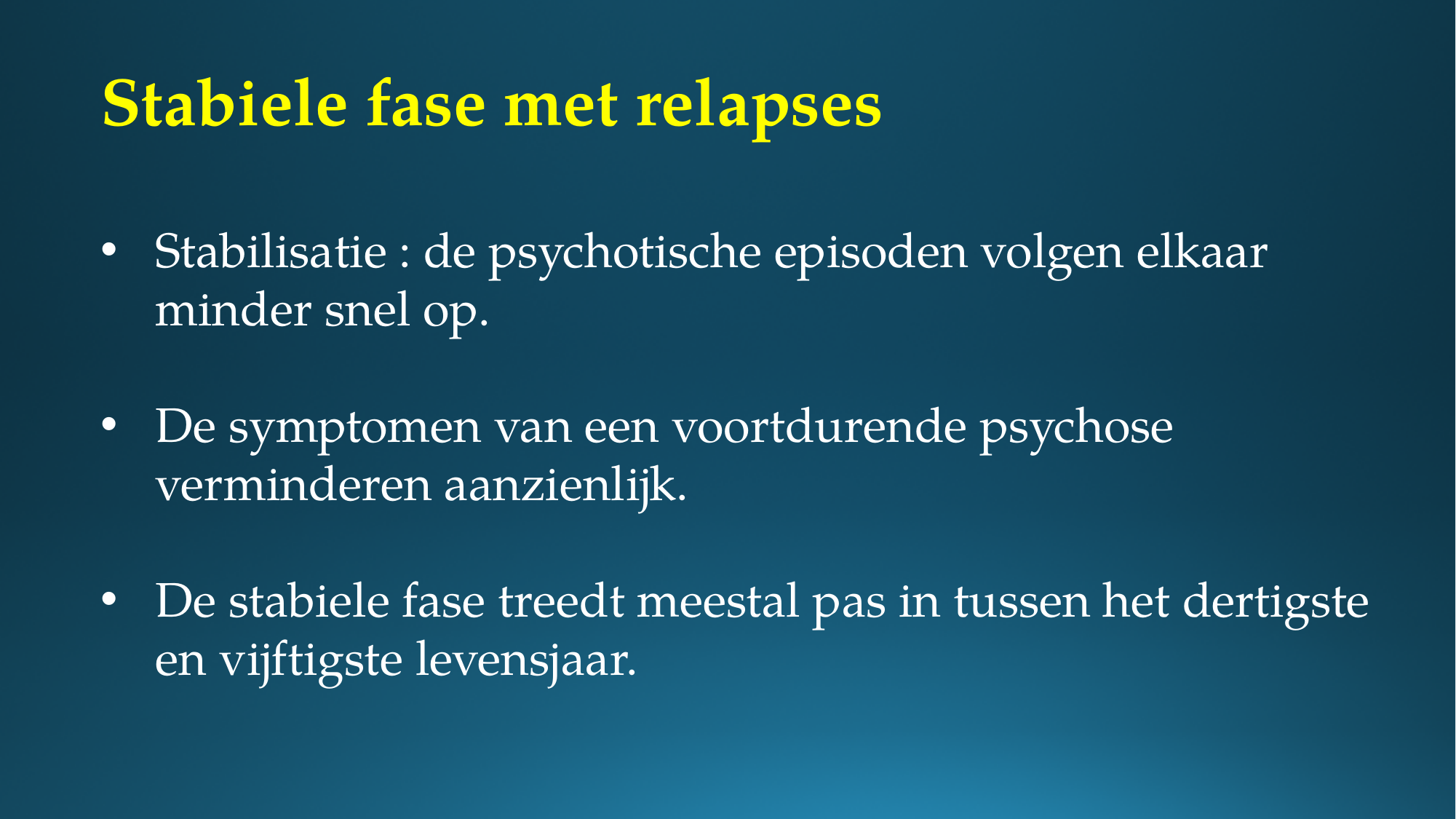

Stabiele fase met relapses
Stabilisatie : de psychotische episoden volgen elkaar minder snel op.

De symptomen van een voortdurende psychose verminderen aanzienlijk.

De stabiele fase treedt meestal pas in tussen het dertigste en vijftigste levensjaar.